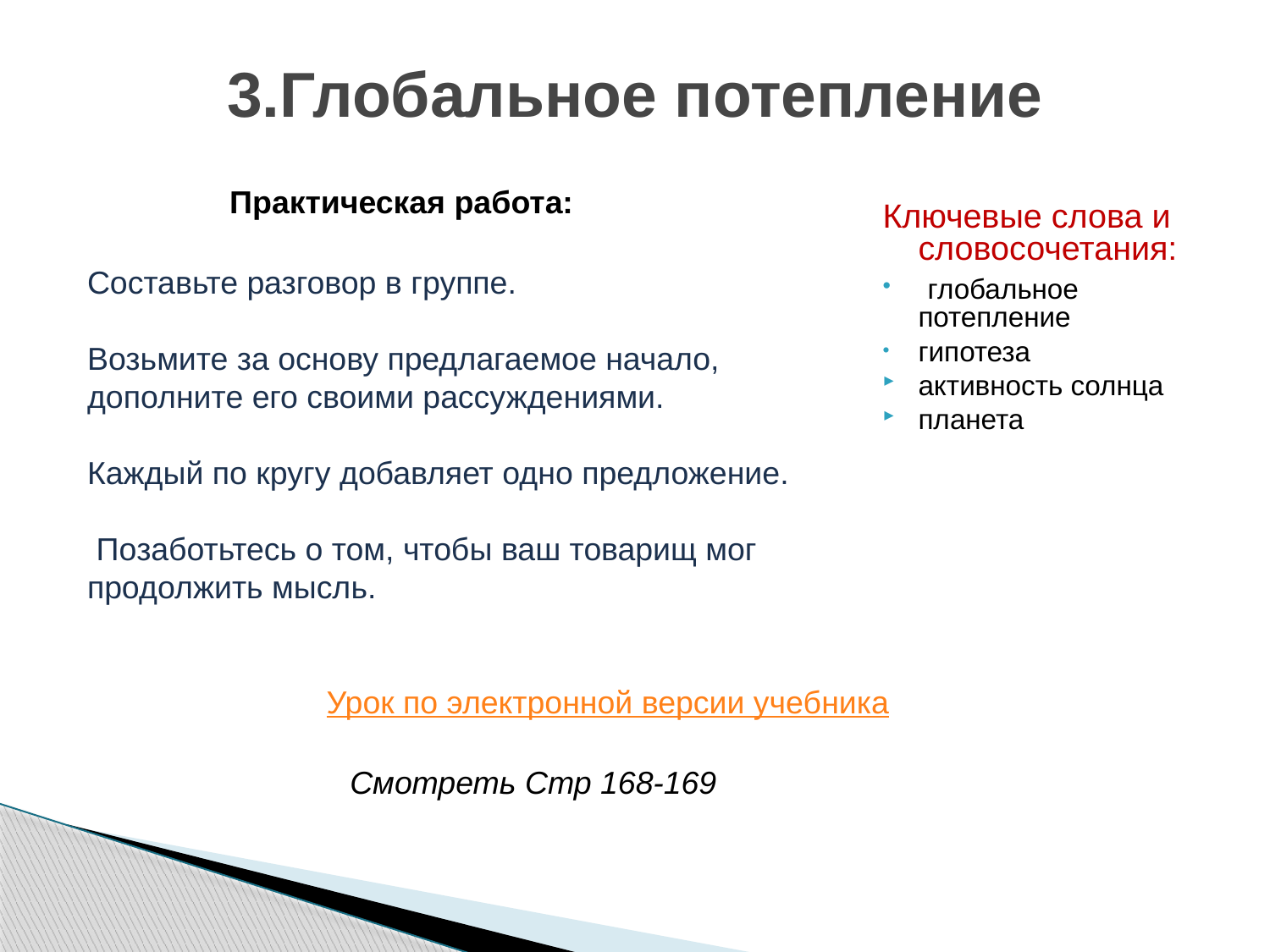

# 3.Глобальное потепление
Практическая работа:
Ключевые слова и словосочетания:
 глобальное потепление
гипотеза
активность солнца
планета
Составьте разговор в группе.

Возьмите за основу предлагаемое начало, дополните его своими рассуждениями.

Каждый по кругу добавляет одно предложение.

 Позаботьтесь о том, чтобы ваш товарищ мог продолжить мысль.
Урок по электронной версии учебника
Смотреть Стр 168-169